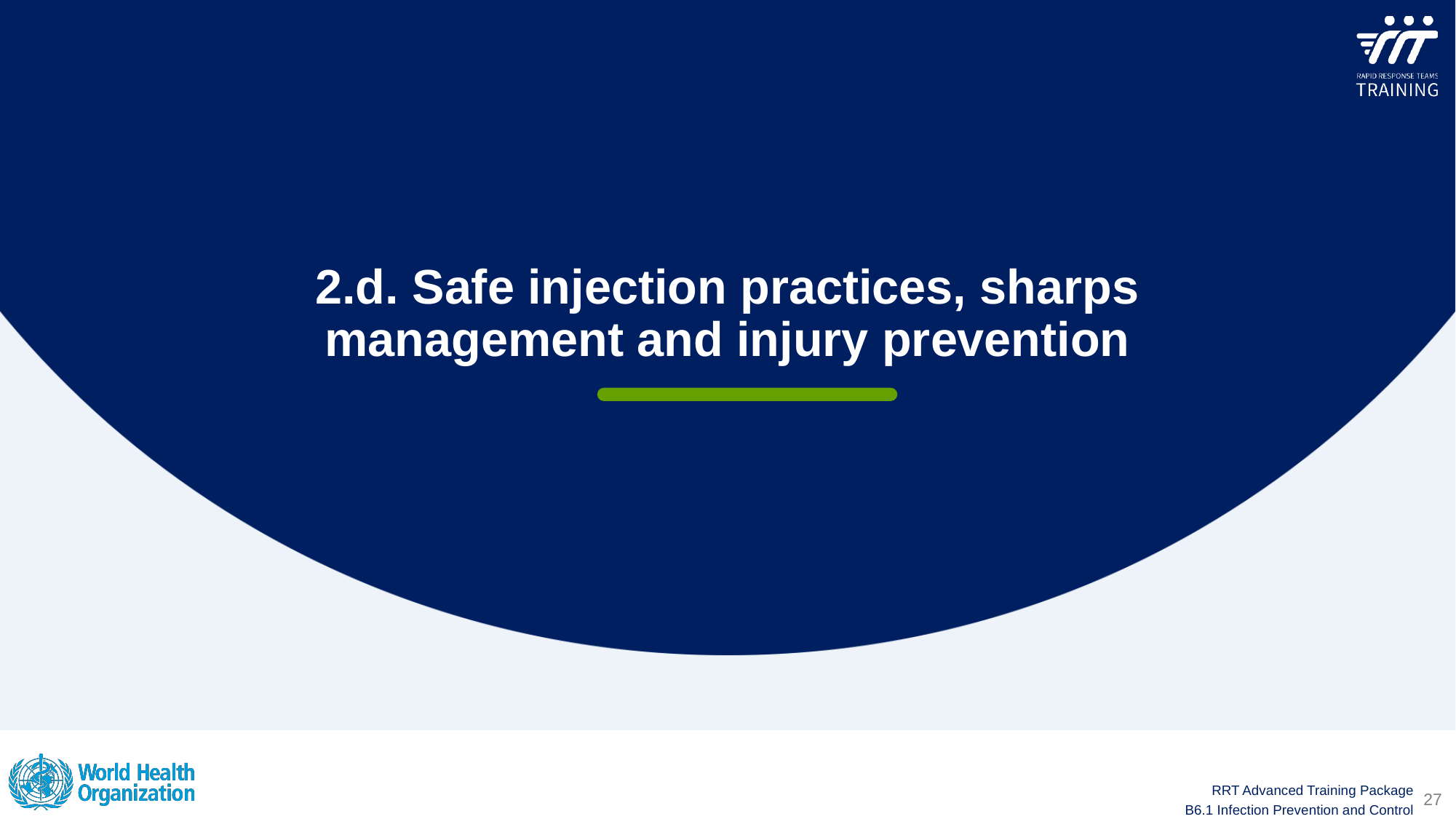

2.d. Safe injection practices, sharps management and injury prevention